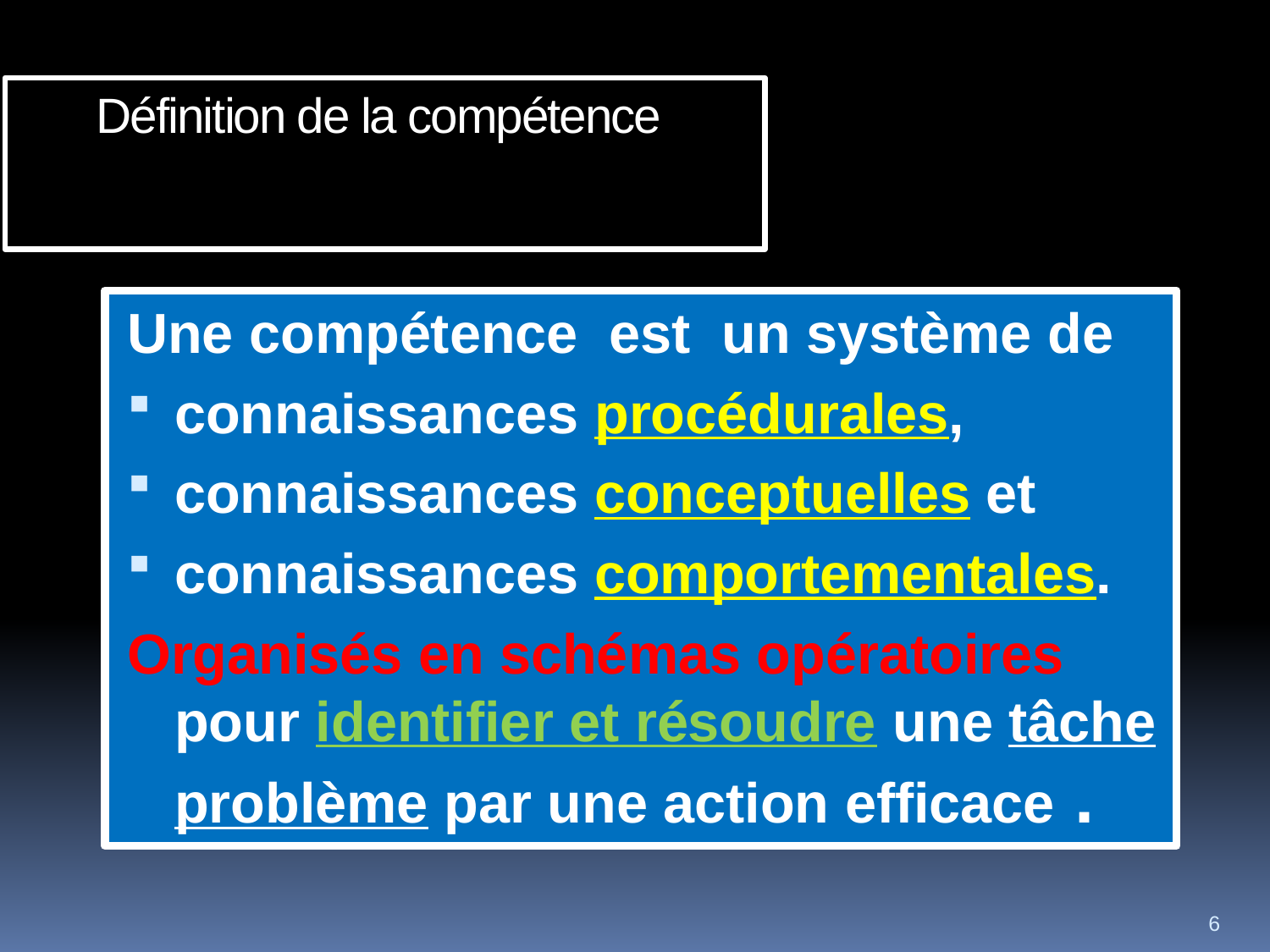

Définition de la compétence
Une compétence  est  un système de
connaissances procédurales,
connaissances conceptuelles et
connaissances comportementales.
Organisés en schémas opératoires pour identifier et résoudre une tâche problème par une action efficace .
6